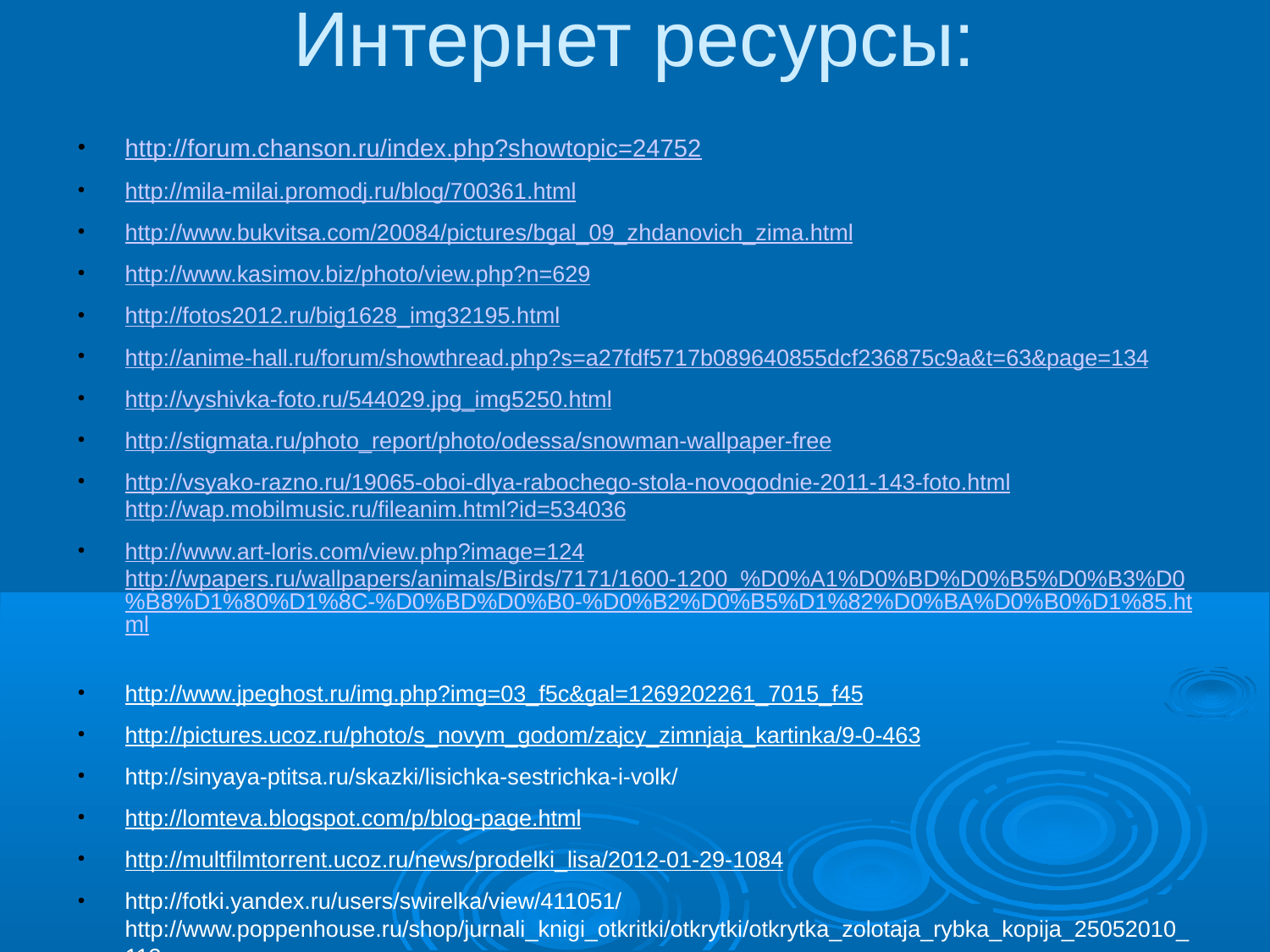

# Интернет ресурсы:
http://forum.chanson.ru/index.php?showtopic=24752
http://mila-milai.promodj.ru/blog/700361.html
http://www.bukvitsa.com/20084/pictures/bgal_09_zhdanovich_zima.html
http://www.kasimov.biz/photo/view.php?n=629
http://fotos2012.ru/big1628_img32195.html
http://anime-hall.ru/forum/showthread.php?s=a27fdf5717b089640855dcf236875c9a&t=63&page=134
http://vyshivka-foto.ru/544029.jpg_img5250.html
http://stigmata.ru/photo_report/photo/odessa/snowman-wallpaper-free
http://vsyako-razno.ru/19065-oboi-dlya-rabochego-stola-novogodnie-2011-143-foto.html  http://wap.mobilmusic.ru/fileanim.html?id=534036
http://www.art-loris.com/view.php?image=124 http://wpapers.ru/wallpapers/animals/Birds/7171/1600-1200_%D0%A1%D0%BD%D0%B5%D0%B3%D0%B8%D1%80%D1%8C-%D0%BD%D0%B0-%D0%B2%D0%B5%D1%82%D0%BA%D0%B0%D1%85.html
http://www.jpeghost.ru/img.php?img=03_f5c&gal=1269202261_7015_f45
http://pictures.ucoz.ru/photo/s_novym_godom/zajcy_zimnjaja_kartinka/9-0-463
http://sinyaya-ptitsa.ru/skazki/lisichka-sestrichka-i-volk/
http://lomteva.blogspot.com/p/blog-page.html
http://multfilmtorrent.ucoz.ru/news/prodelki_lisa/2012-01-29-1084
http://fotki.yandex.ru/users/swirelka/view/411051/  http://www.poppenhouse.ru/shop/jurnali_knigi_otkritki/otkrytki/otkrytka_zolotaja_rybka_kopija_25052010_113